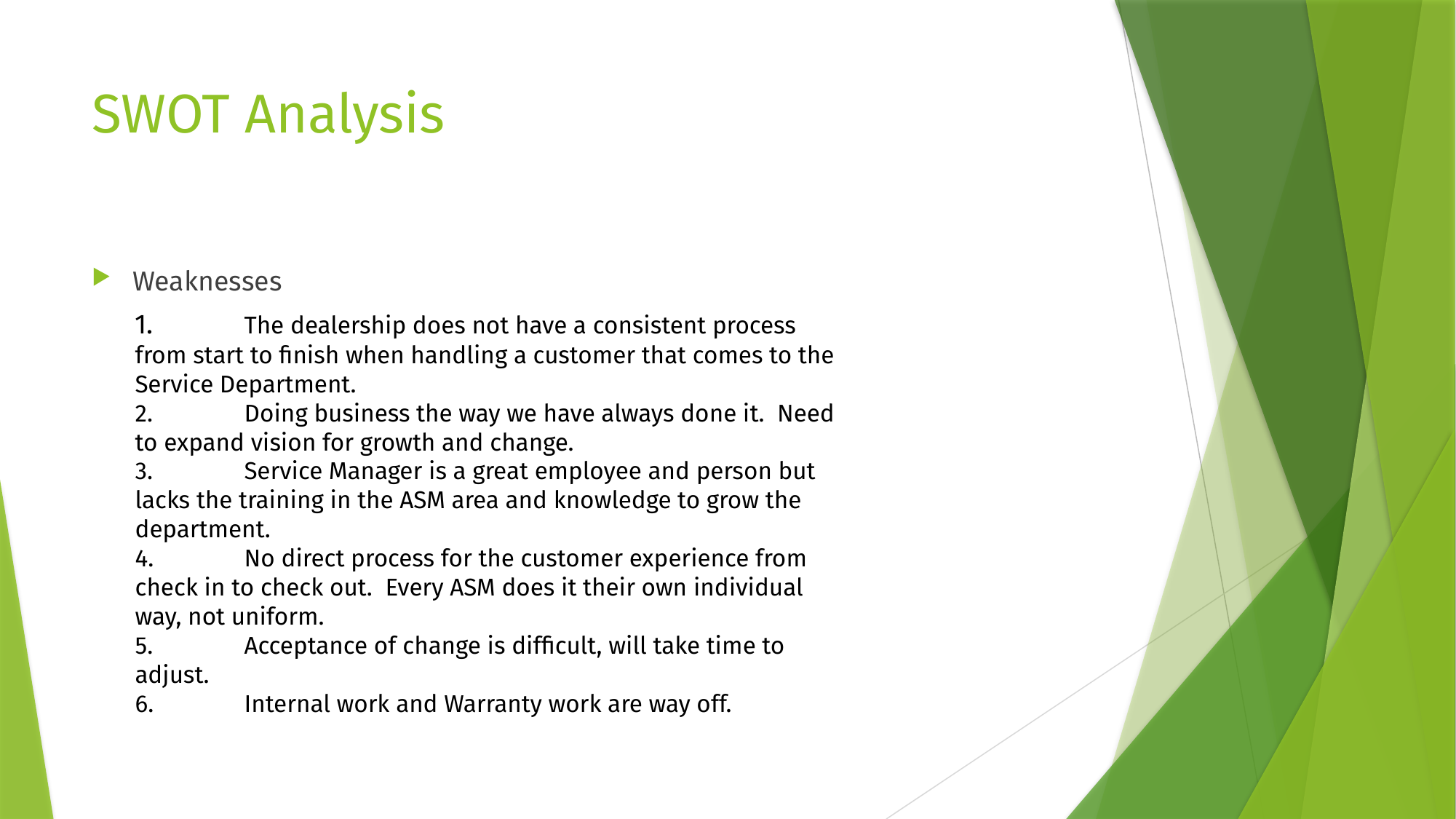

# SWOT Analysis
Weaknesses

1.	The dealership does not have a consistent process from start to finish when handling a customer that comes to the Service Department.
2.	Doing business the way we have always done it.  Need to expand vision for growth and change.
3.	Service Manager is a great employee and person but lacks the training in the ASM area and knowledge to grow the department.
4.	No direct process for the customer experience from check in to check out.  Every ASM does it their own individual way, not uniform.
5.	Acceptance of change is difficult, will take time to adjust.
6.	Internal work and Warranty work are way off.